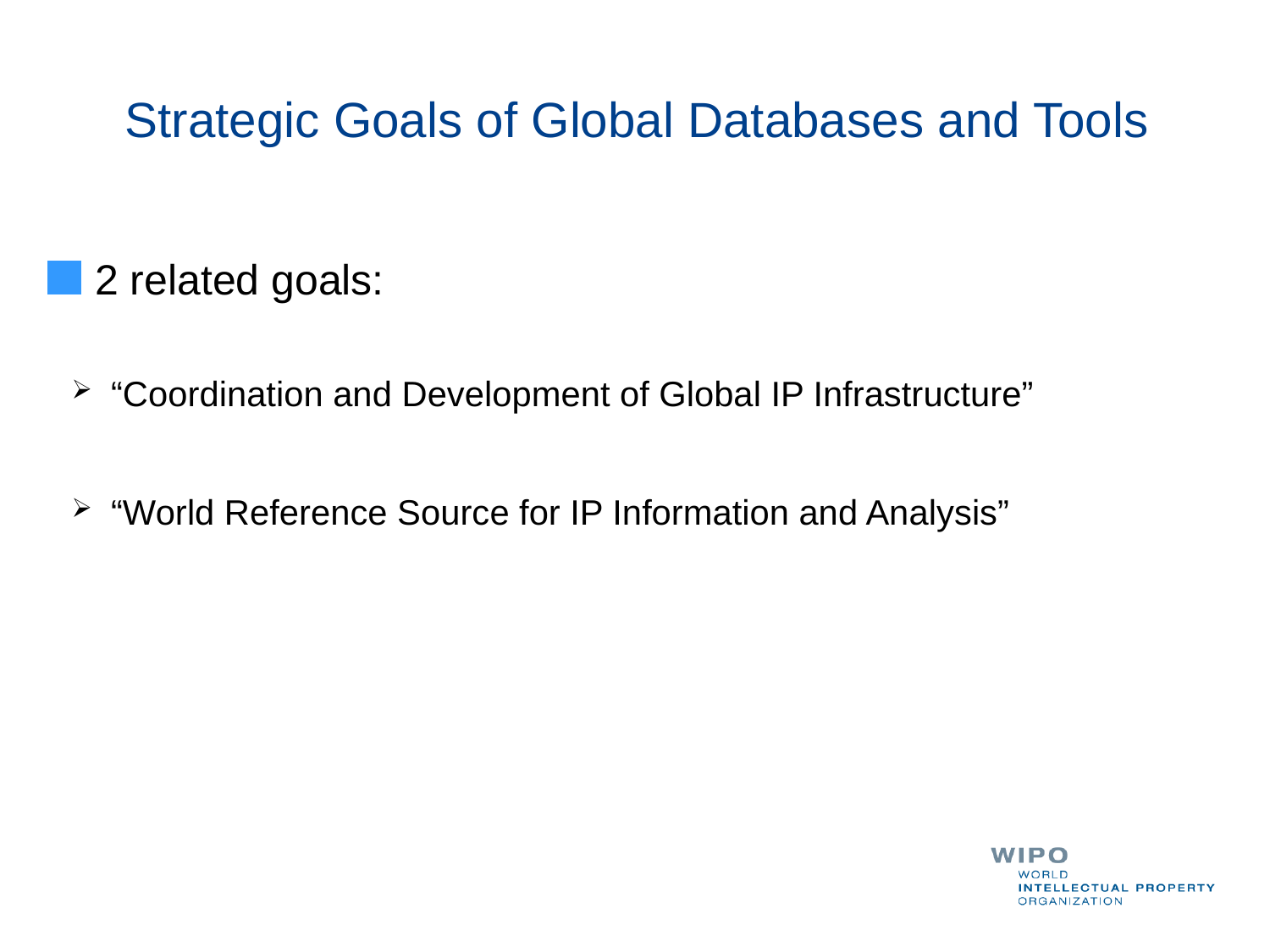

# Strategic Goals of Global Databases and Tools
2 related goals:

“Coordination and Development of Global IP Infrastructure”

“World Reference Source for IP Information and Analysis”